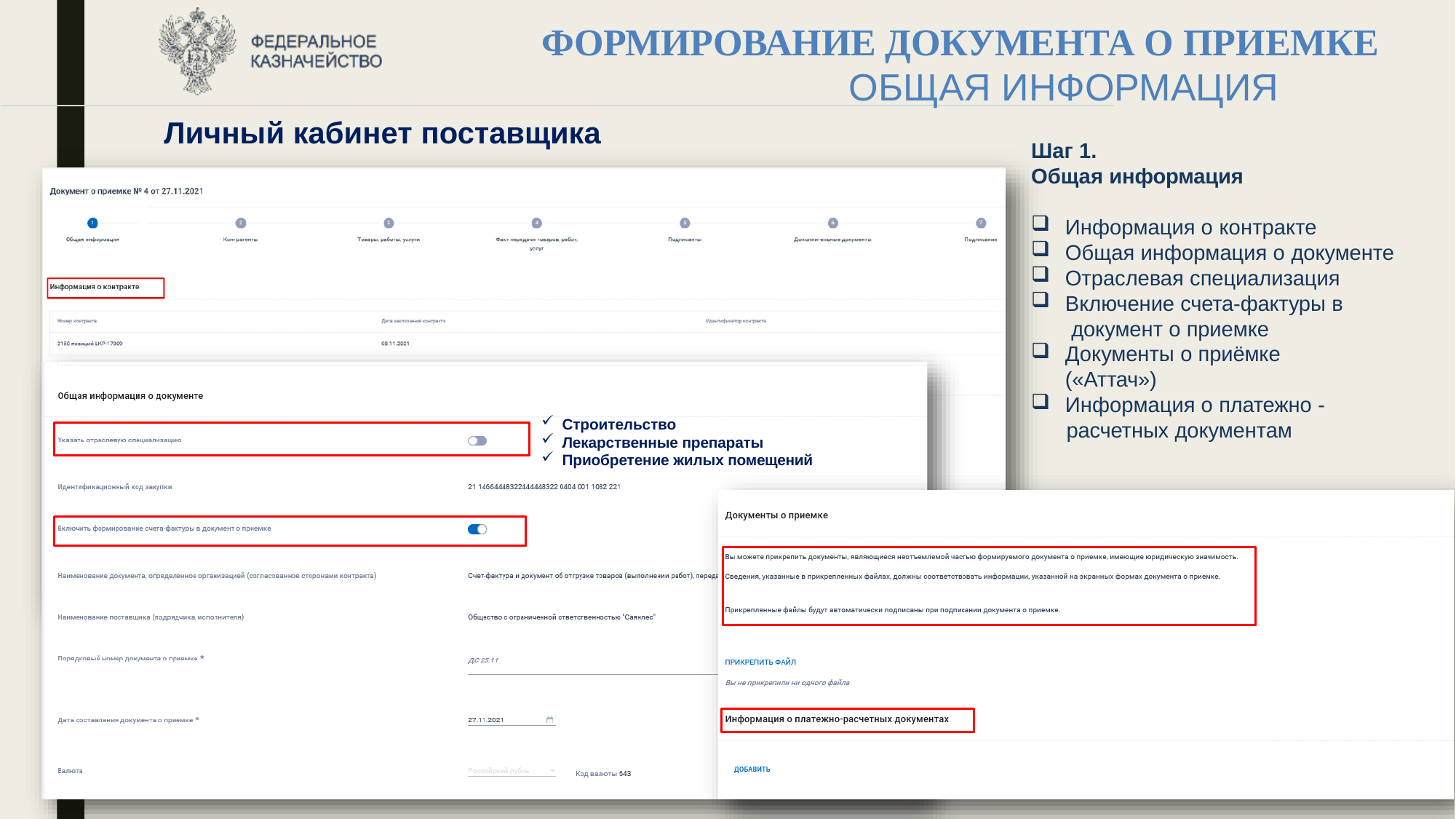

# ФОРМИРОВАНИЕ ДОКУМЕНТА О ПРИЕМКЕ
ОБЩАЯ ИНФОРМАЦИЯ

Личный кабинет поставщика
Шаг 1.
Общая информация

Информация о контракте
Общая информация о документе
Отраслевая специализация
Включение счета-фактуры в  документ о приемке
Документы о приёмке («Аттач»)
Информация о платежно -
расчетных документам

Строительство
Лекарственные препараты
Приобретение жилых помещений